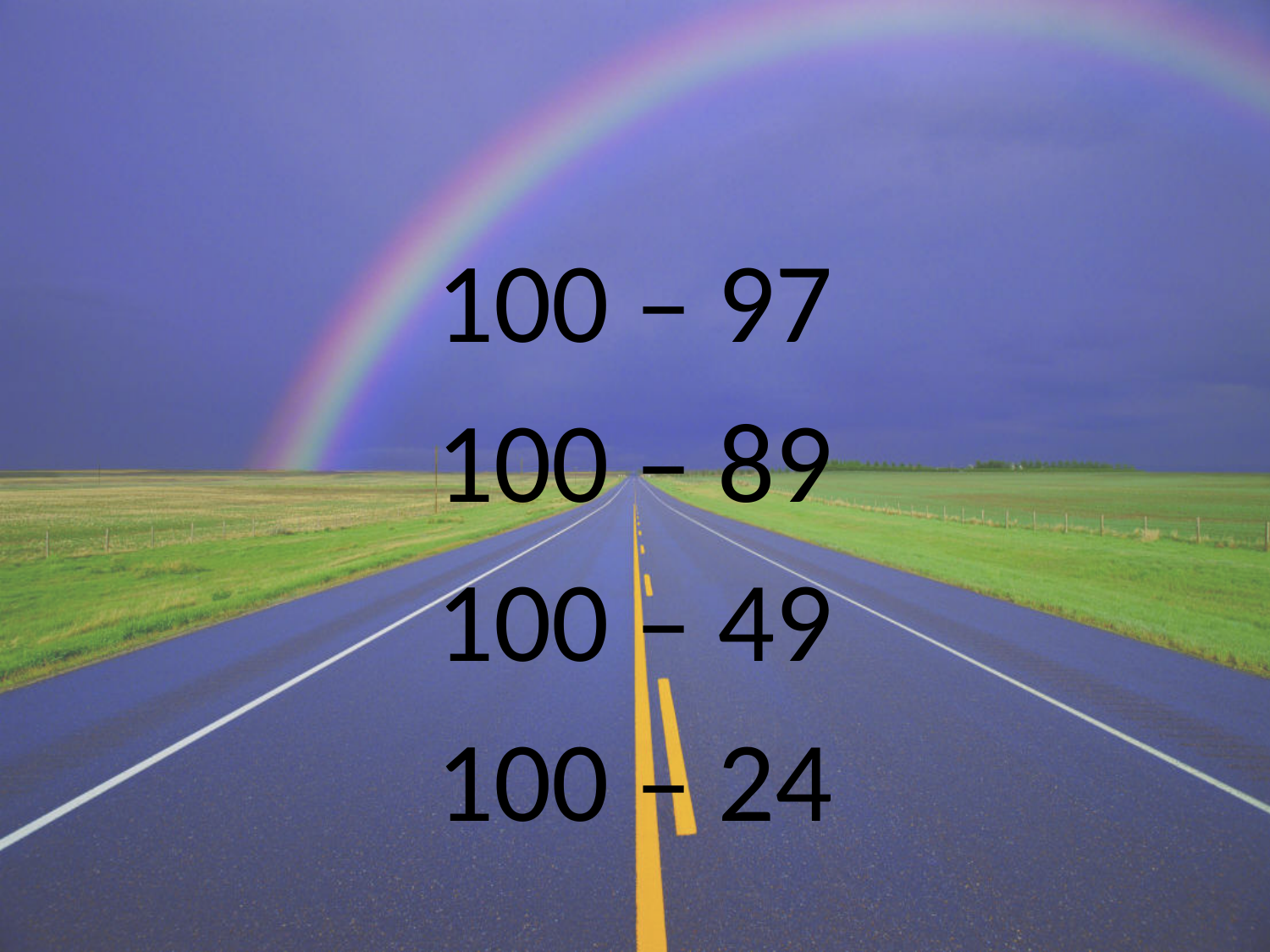

100 – 97
100 – 89
100 – 49
100 – 24